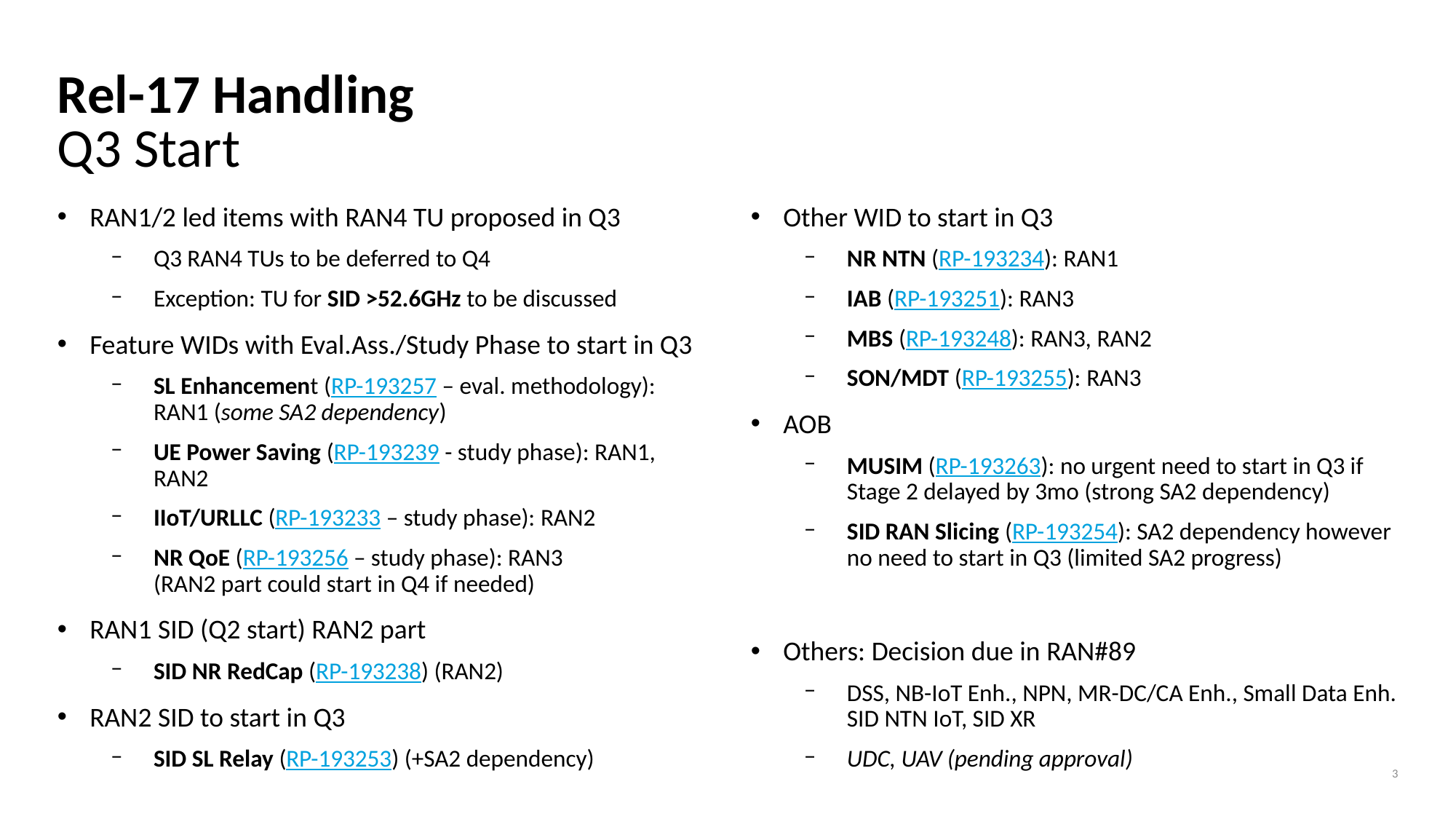

# Rel-17 Handling Q3 Start
Other WID to start in Q3
NR NTN (RP-193234): RAN1
IAB (RP-193251): RAN3
MBS (RP-193248): RAN3, RAN2
SON/MDT (RP-193255): RAN3
AOB
MUSIM (RP-193263): no urgent need to start in Q3 if Stage 2 delayed by 3mo (strong SA2 dependency)
SID RAN Slicing (RP-193254): SA2 dependency however no need to start in Q3 (limited SA2 progress)

Others: Decision due in RAN#89
DSS, NB-IoT Enh., NPN, MR-DC/CA Enh., Small Data Enh.
SID NTN IoT, SID XR
UDC, UAV (pending approval)
RAN1/2 led items with RAN4 TU proposed in Q3
Q3 RAN4 TUs to be deferred to Q4
Exception: TU for SID >52.6GHz to be discussed
Feature WIDs with Eval.Ass./Study Phase to start in Q3
SL Enhancement (RP-193257 – eval. methodology): RAN1 (some SA2 dependency)
UE Power Saving (RP-193239 - study phase): RAN1, RAN2
IIoT/URLLC (RP-193233 – study phase): RAN2
NR QoE (RP-193256 – study phase): RAN3
(RAN2 part could start in Q4 if needed)
RAN1 SID (Q2 start) RAN2 part
SID NR RedCap (RP-193238) (RAN2)
RAN2 SID to start in Q3
SID SL Relay (RP-193253) (+SA2 dependency)
3